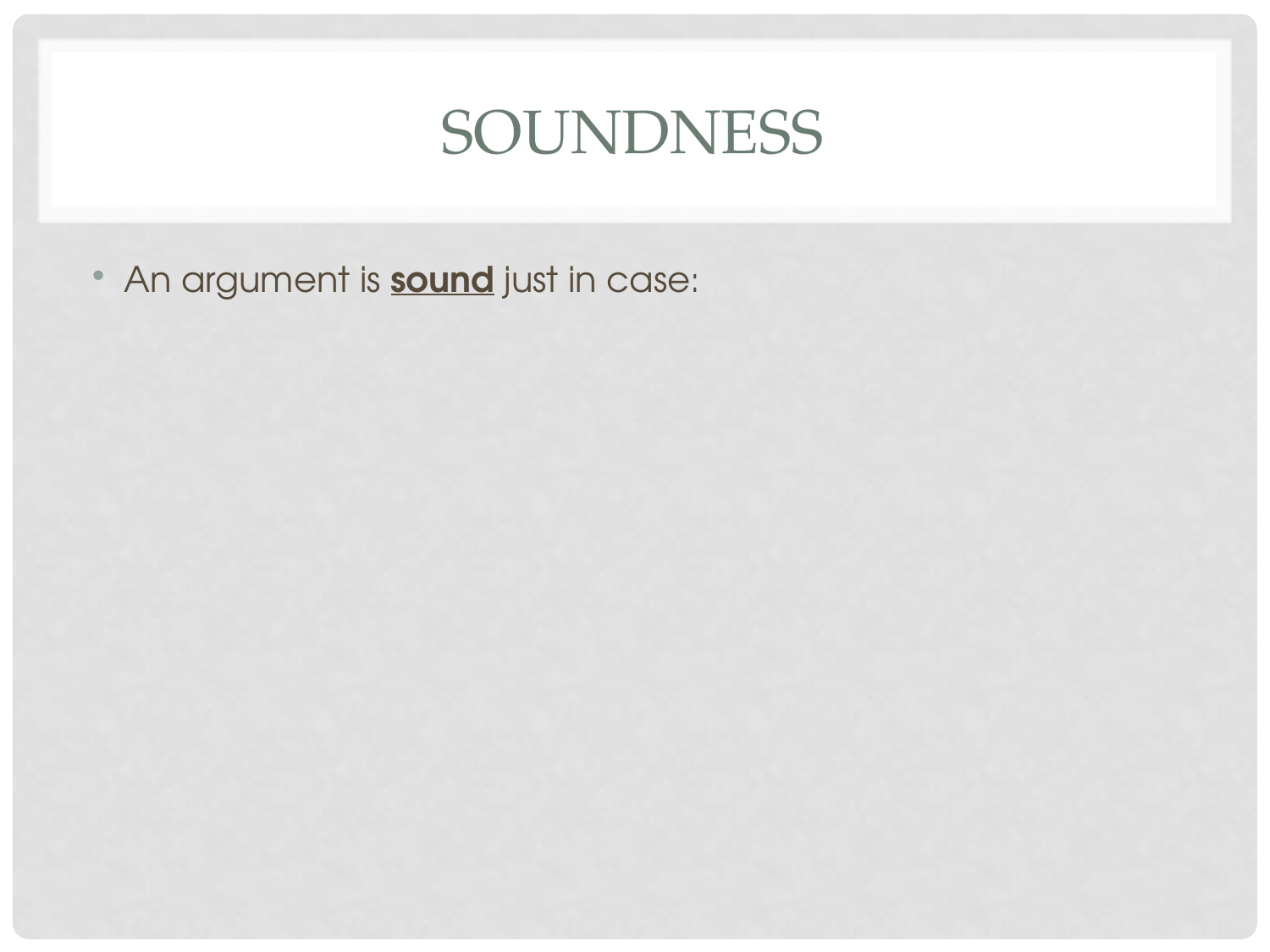

# Soundness
An argument is sound just in case: